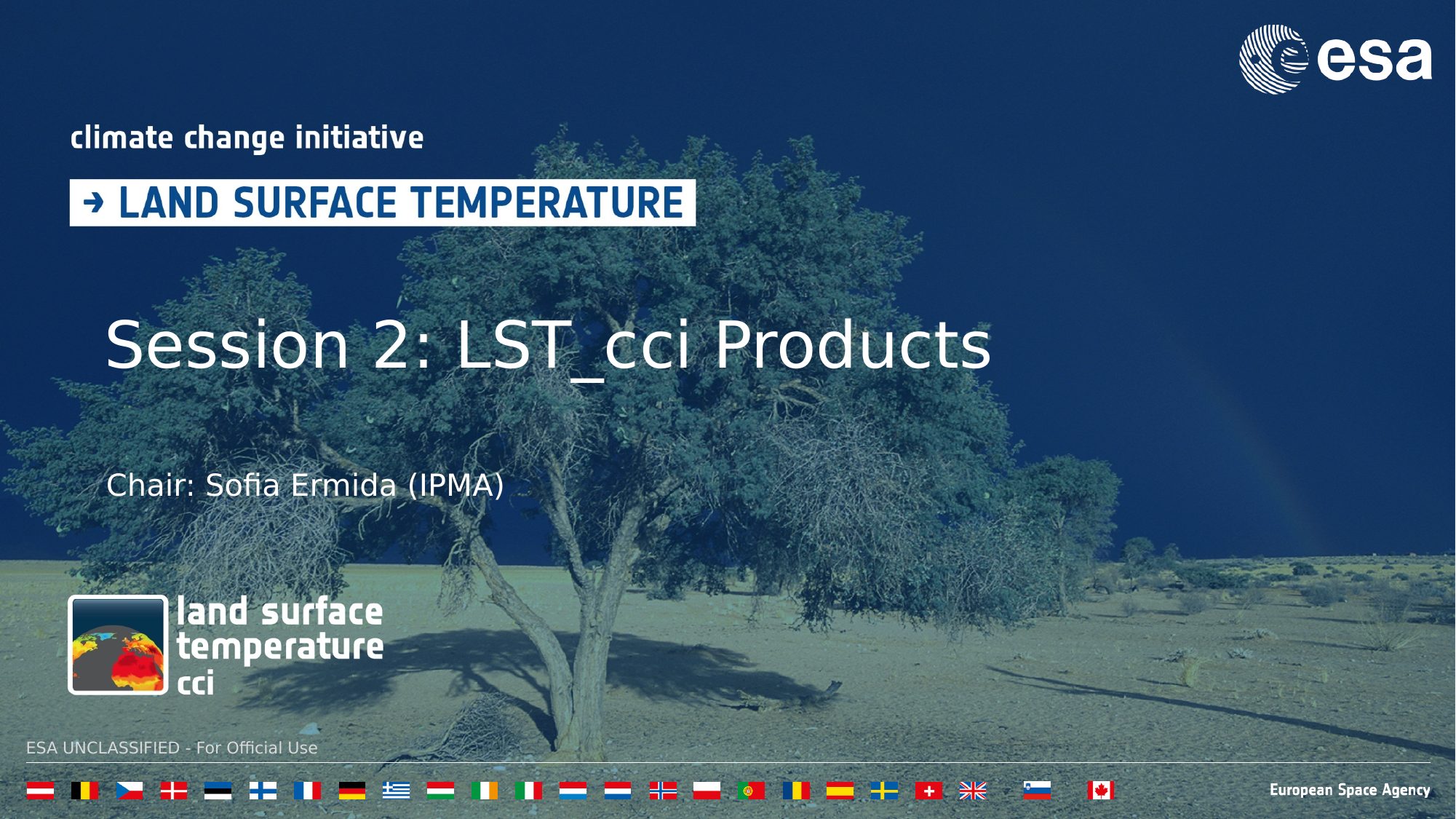

# Session 2: LST_cci Products
Chair: Sofia Ermida (IPMA)